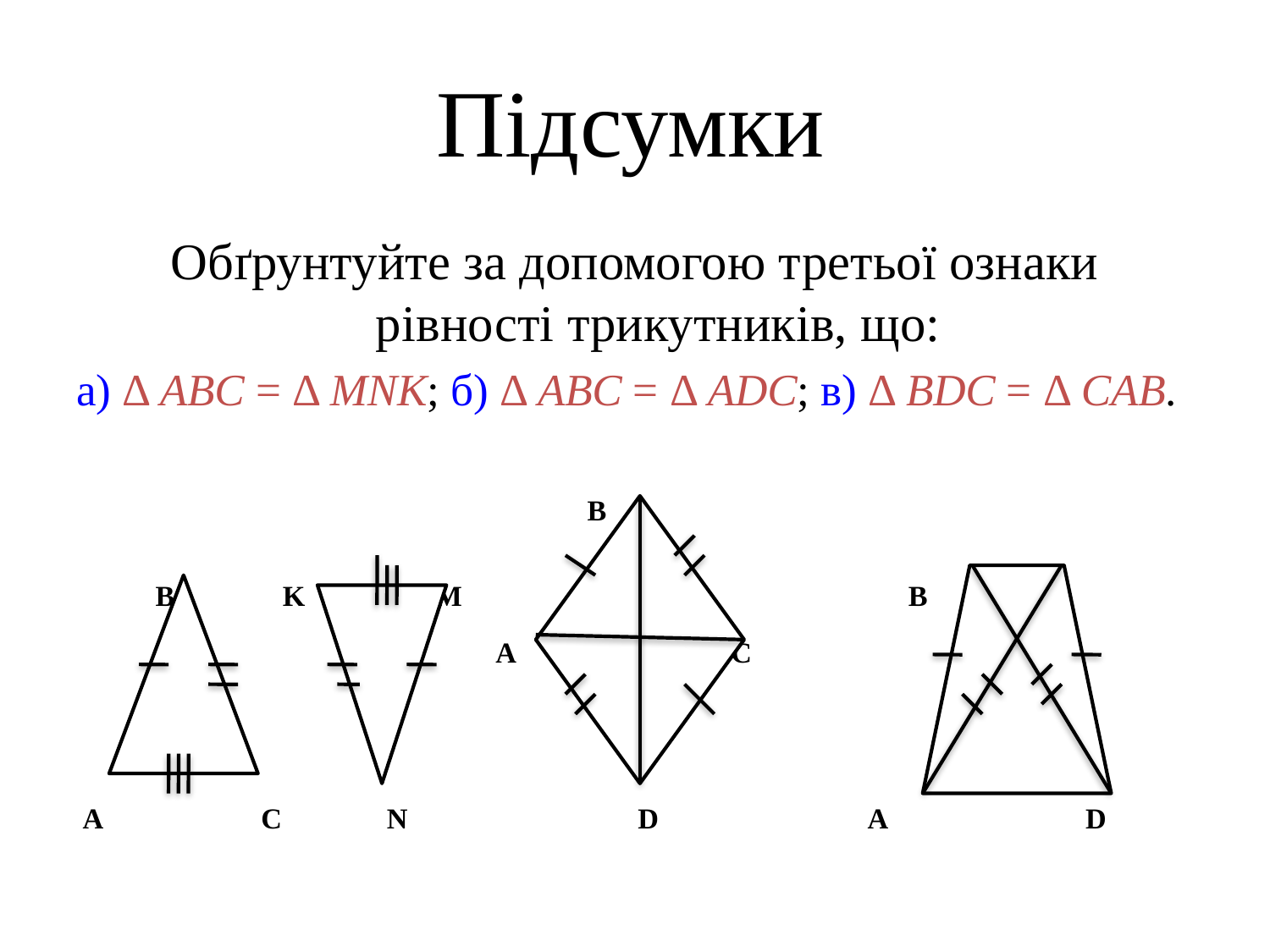

# Підсумки
Обґрунтуйте за допомогою третьої ознаки рівності трикутників, що:
а) Δ ABC = Δ MNK; б) Δ ABC = Δ ADC; в) Δ BDC = Δ CAB.

                                                                       B

           В               K                  M                                                              B               C
                                A                              C

 A                        C                N                                   D                                A                              D